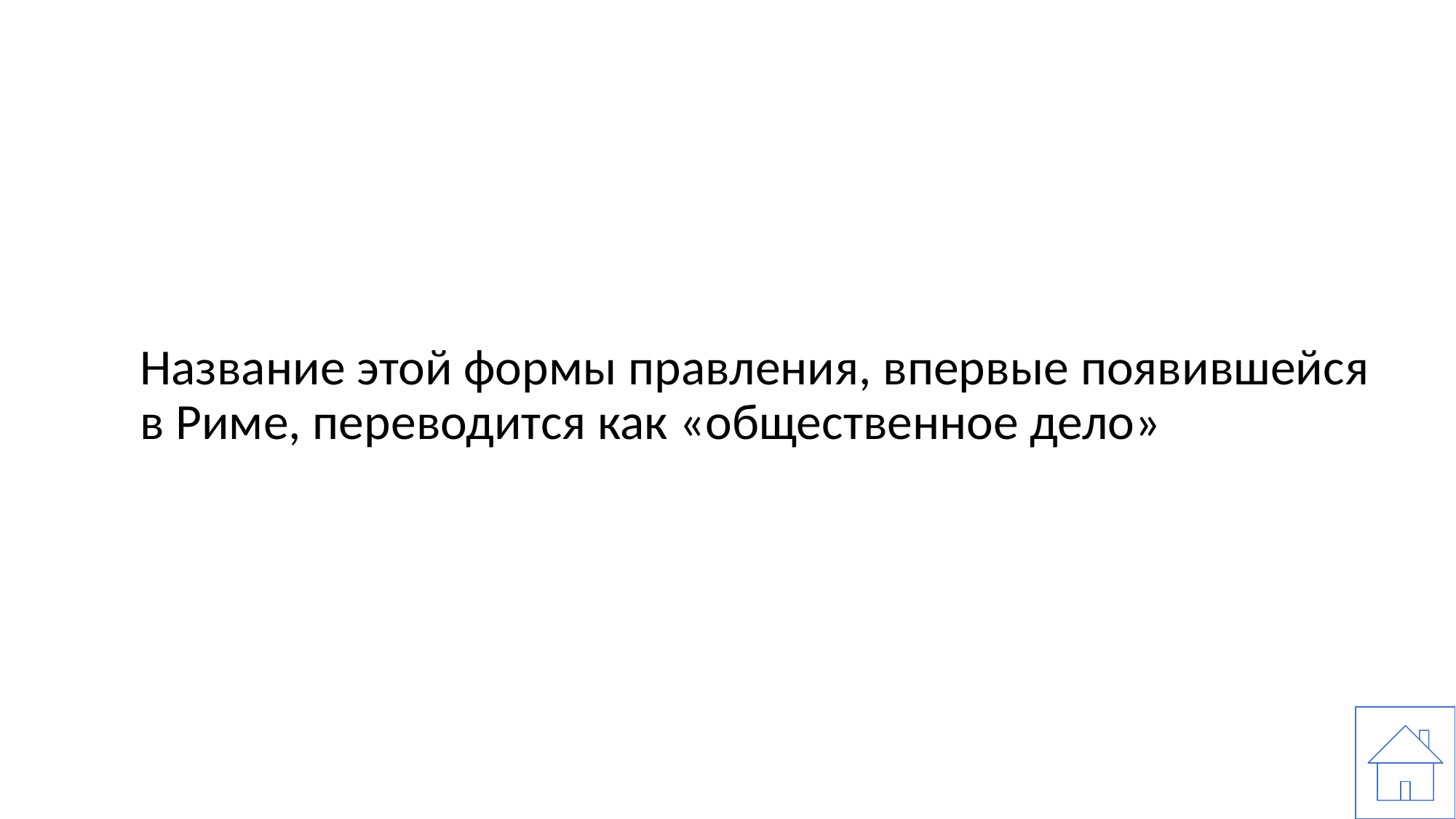

# Название этой формы правления, впервые появившейся в Риме, переводится как «общественное дело»